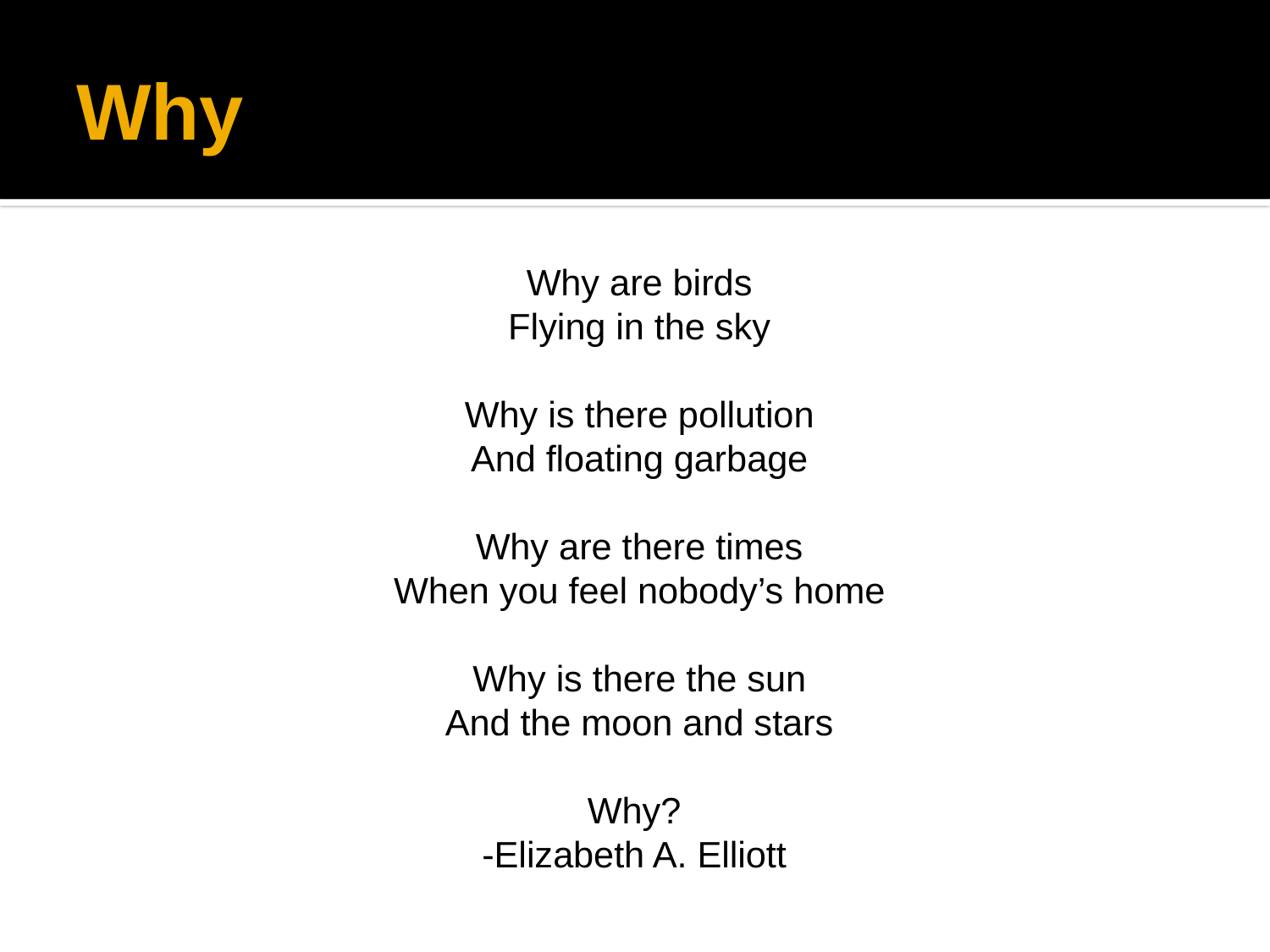

# Why
Why are birds
Flying in the sky

Why is there pollution
And floating garbage

Why are there times
When you feel nobody’s home

Why is there the sun
And the moon and stars

Why?
-Elizabeth A. Elliott